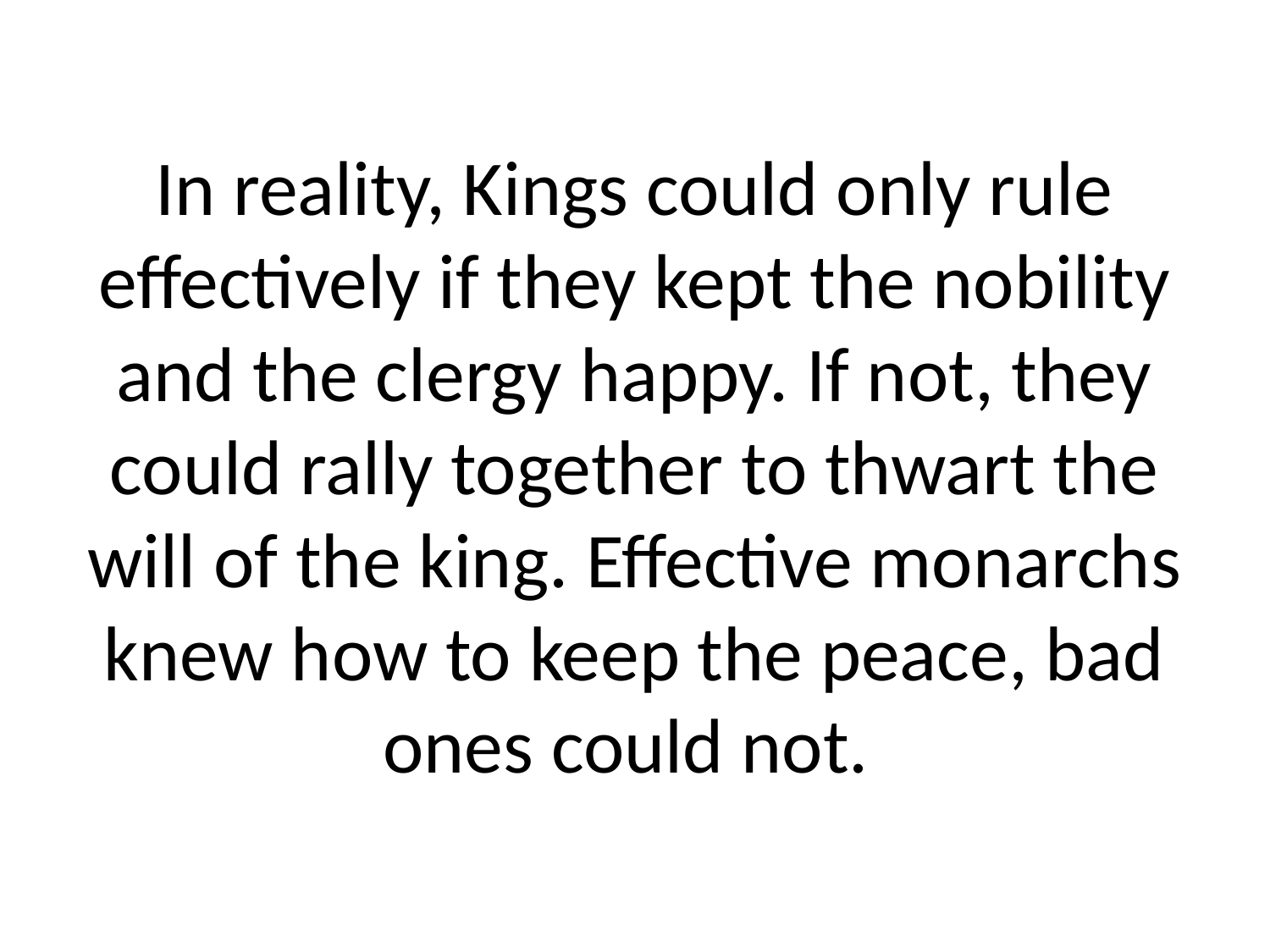

# In reality, Kings could only rule effectively if they kept the nobility and the clergy happy. If not, they could rally together to thwart the will of the king. Effective monarchs knew how to keep the peace, bad ones could not.